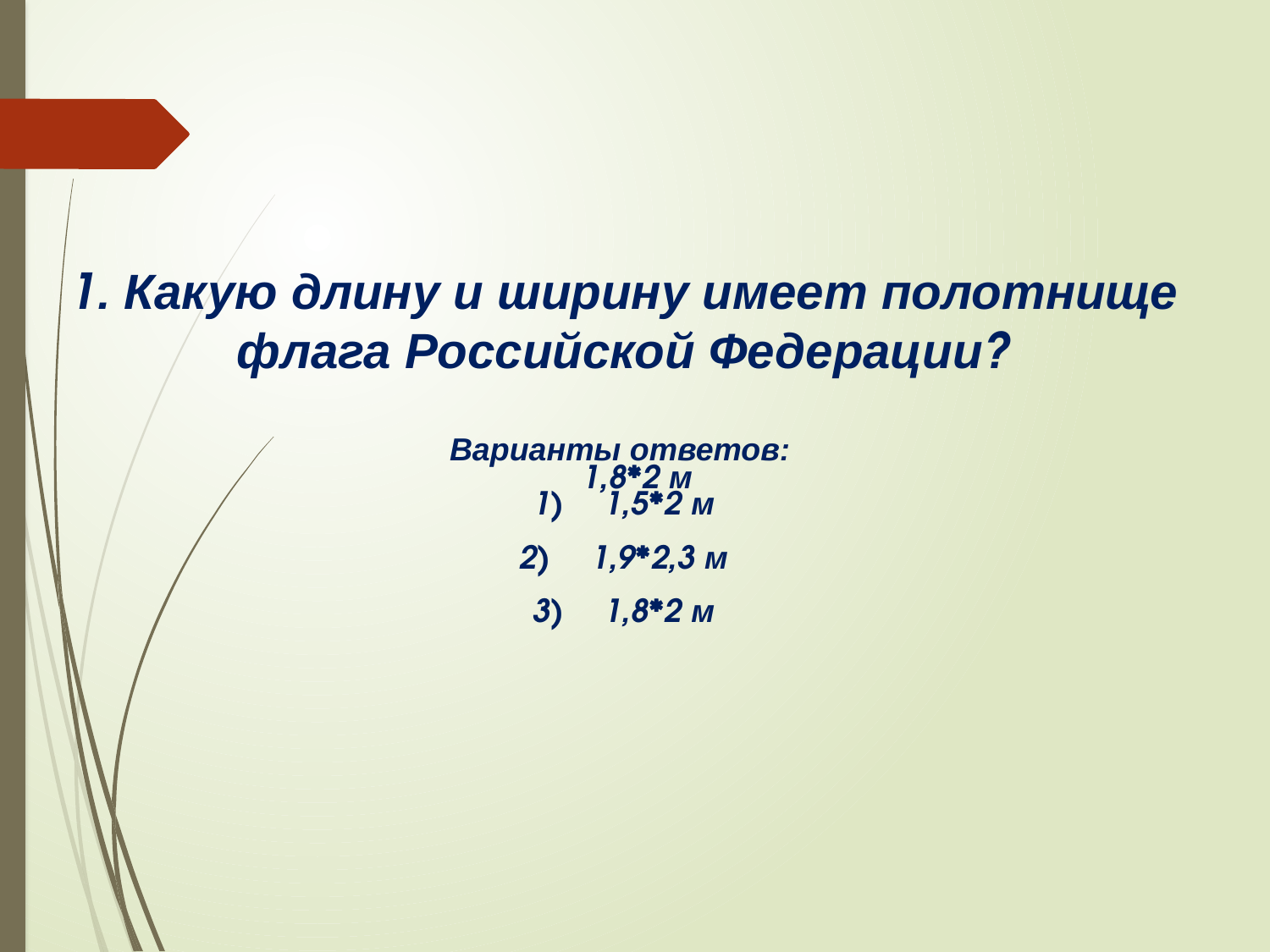

1. Какую длину и ширину имеет полотнище флага Российской Федерации?
Варианты ответов:
1,5*2 м
1,9*2,3 м
1,8*2 м
1,8*2 м